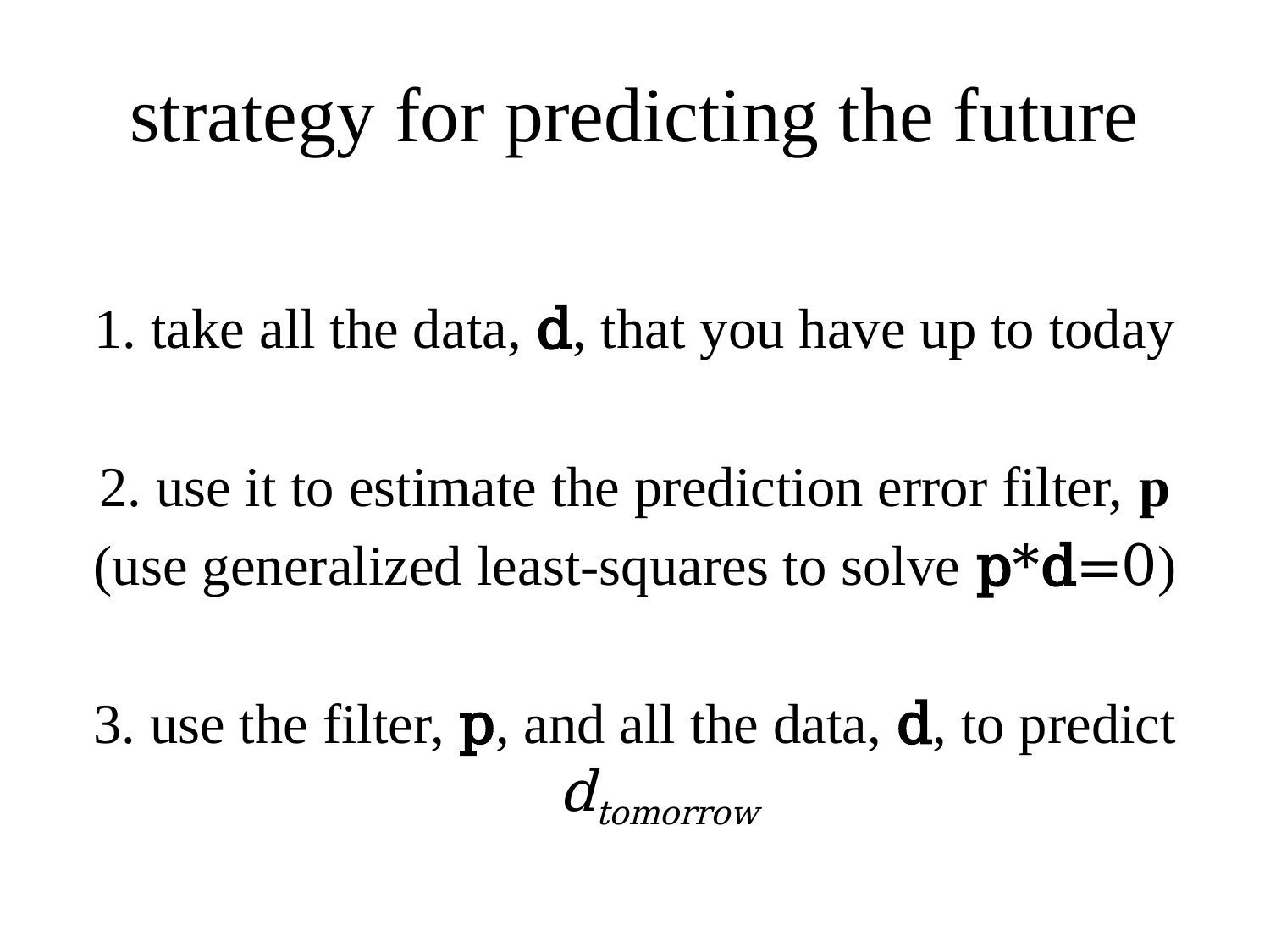

# strategy for predicting the future
1. take all the data, d, that you have up to today

2. use it to estimate the prediction error filter, p
(use generalized least-squares to solve p*d=0)

3. use the filter, p, and all the data, d, to predict dtomorrow